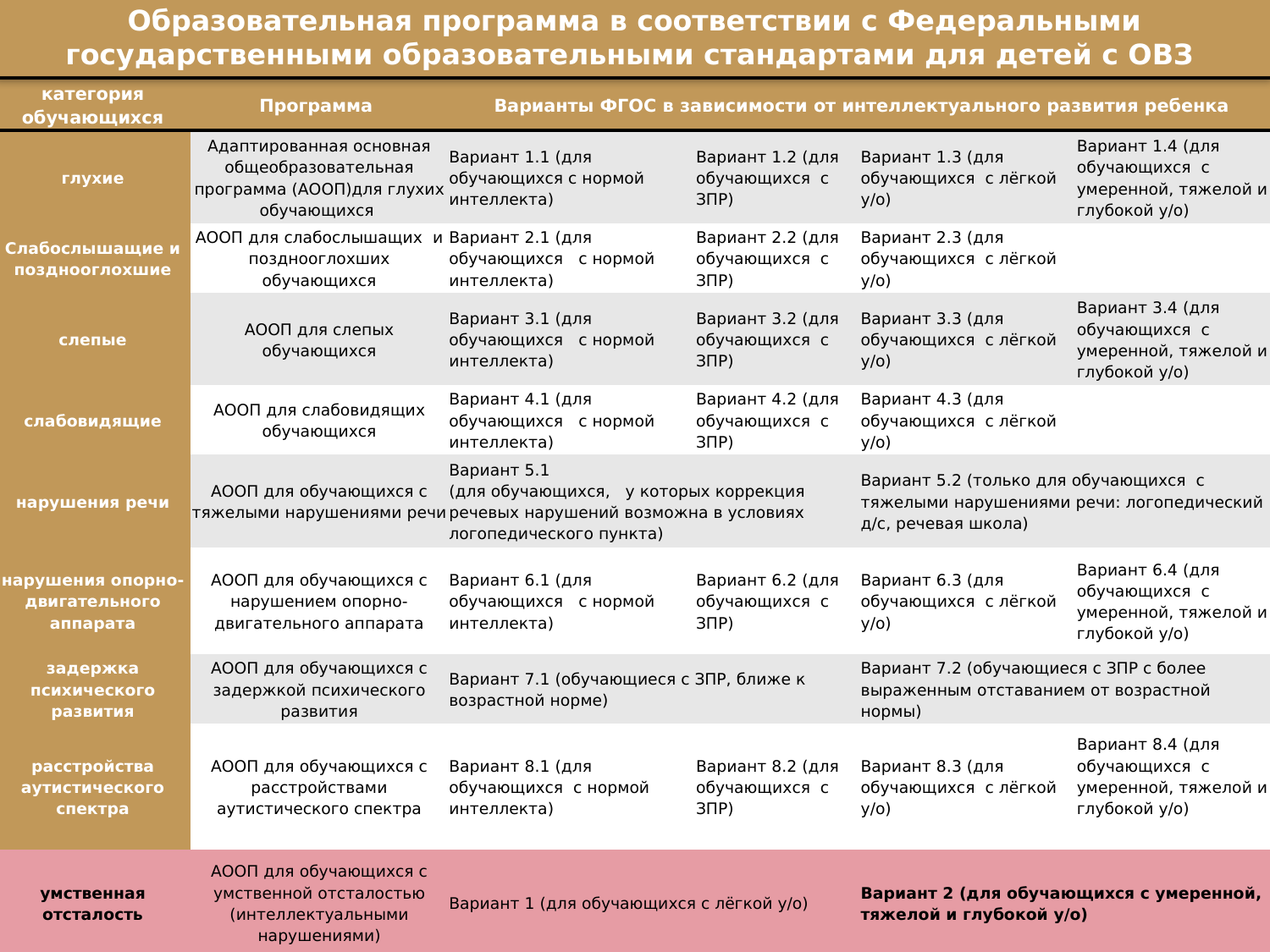

Образовательная программа в соответствии с Федеральными государственными образовательными стандартами для детей с ОВЗ
| категория обучающихся | Программа | Варианты ФГОС в зависимости от интеллектуального развития ребенка |  |  |  |
| --- | --- | --- | --- | --- | --- |
| глухие | Адаптированная основная общеобразовательная программа (АООП)для глухих обучающихся | Вариант 1.1 (для обучающихся с нормой интеллекта) | Вариант 1.2 (для обучающихся с ЗПР) | Вариант 1.3 (для обучающихся с лёгкой у/о) | Вариант 1.4 (для обучающихся с умеренной, тяжелой и глубокой у/о) |
| Слабослышащие и позднооглохшие | АООП для слабослышащих и позднооглохших обучающихся | Вариант 2.1 (для обучающихся с нормой интеллекта) | Вариант 2.2 (для обучающихся с ЗПР) | Вариант 2.3 (для обучающихся с лёгкой у/о) |  |
| слепые | АООП для слепых обучающихся | Вариант 3.1 (для обучающихся с нормой интеллекта) | Вариант 3.2 (для обучающихся с ЗПР) | Вариант 3.3 (для обучающихся с лёгкой у/о) | Вариант 3.4 (для обучающихся с умеренной, тяжелой и глубокой у/о) |
| слабовидящие | АООП для слабовидящих обучающихся | Вариант 4.1 (для обучающихся с нормой интеллекта) | Вариант 4.2 (для обучающихся с ЗПР) | Вариант 4.3 (для обучающихся с лёгкой у/о) |  |
| нарушения речи | АООП для обучающихся с тяжелыми нарушениями речи | Вариант 5.1 (для обучающихся, у которых коррекция речевых нарушений возможна в условиях логопедического пункта) |  | Вариант 5.2 (только для обучающихся с тяжелыми нарушениями речи: логопедический д/с, речевая школа) |  |
| нарушения опорно-двигательного аппарата | АООП для обучающихся с нарушением опорно-двигательного аппарата | Вариант 6.1 (для обучающихся с нормой интеллекта) | Вариант 6.2 (для обучающихся с ЗПР) | Вариант 6.3 (для обучающихся с лёгкой у/о) | Вариант 6.4 (для обучающихся с умеренной, тяжелой и глубокой у/о) |
| задержка психического развития | АООП для обучающихся с задержкой психического развития | Вариант 7.1 (обучающиеся с ЗПР, ближе к возрастной норме) |  | Вариант 7.2 (обучающиеся с ЗПР с более выраженным отставанием от возрастной нормы) |  |
| расстройства аутистического спектра | АООП для обучающихся с расстройствами аутистического спектра | Вариант 8.1 (для обучающихся с нормой интеллекта) | Вариант 8.2 (для обучающихся с ЗПР) | Вариант 8.3 (для обучающихся с лёгкой у/о) | Вариант 8.4 (для обучающихся с умеренной, тяжелой и глубокой у/о) |
| умственная отсталость | АООП для обучающихся с умственной отсталостью (интеллектуальными нарушениями) | Вариант 1 (для обучающихся с лёгкой у/о) |  | Вариант 2 (для обучающихся с умеренной, тяжелой и глубокой у/о) |  |